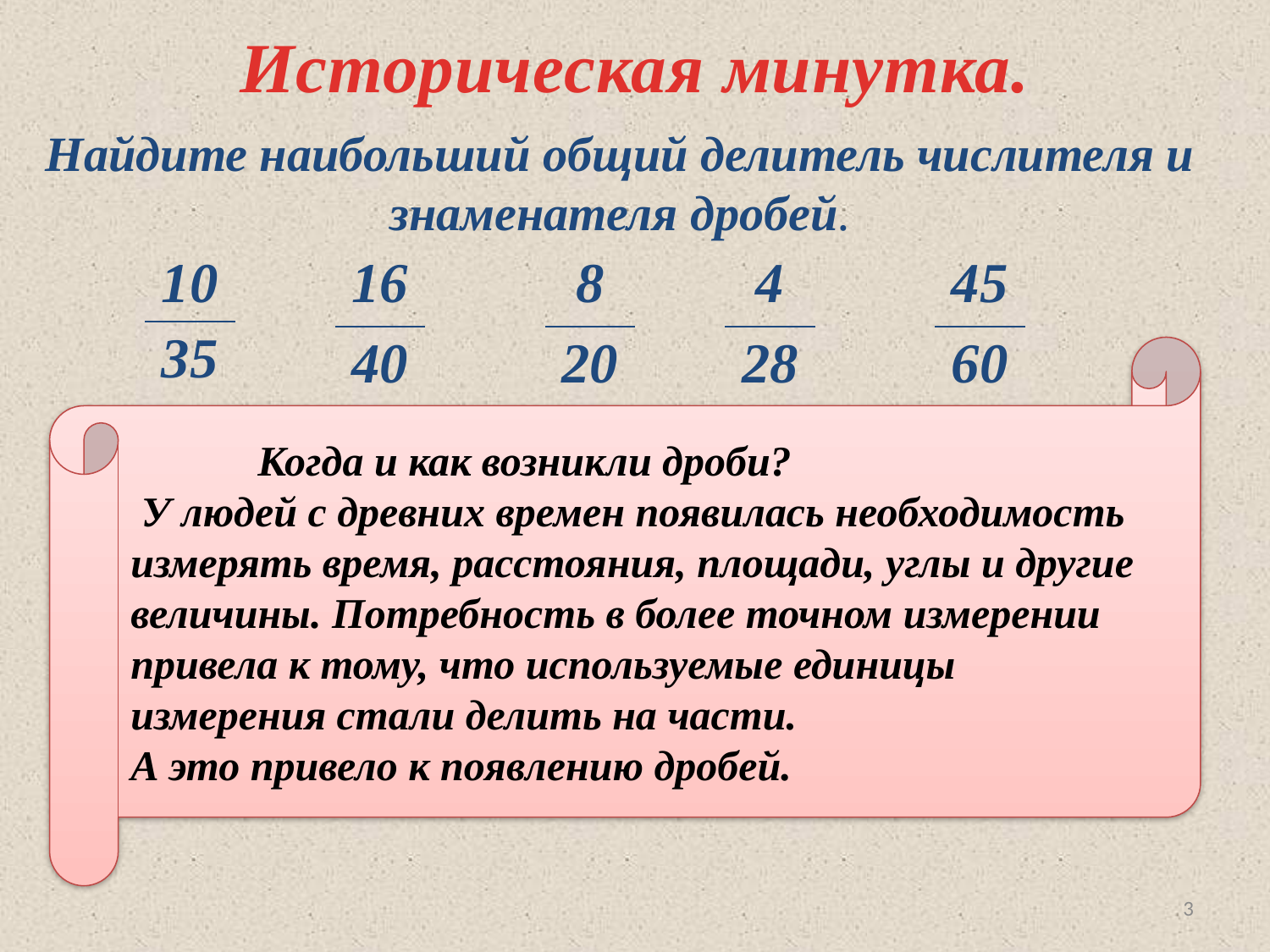

Историческая минутка.
Найдите наибольший общий делитель числителя и знаменателя дробей.
| 10 |
| --- |
| 35 |
| 16 |
| --- |
| 40 |
| 8 |
| --- |
| 20 |
| 4 |
| --- |
| 28 |
| 45 |
| --- |
| 60 |
	Когда и как возникли дроби?
 У людей с древних времен появилась необходимость измерять время, расстояния, площади, углы и другие величины. Потребность в более точном измерении привела к тому, что используемые единицы измерения стали делить на части.
А это привело к появлению дробей.
3